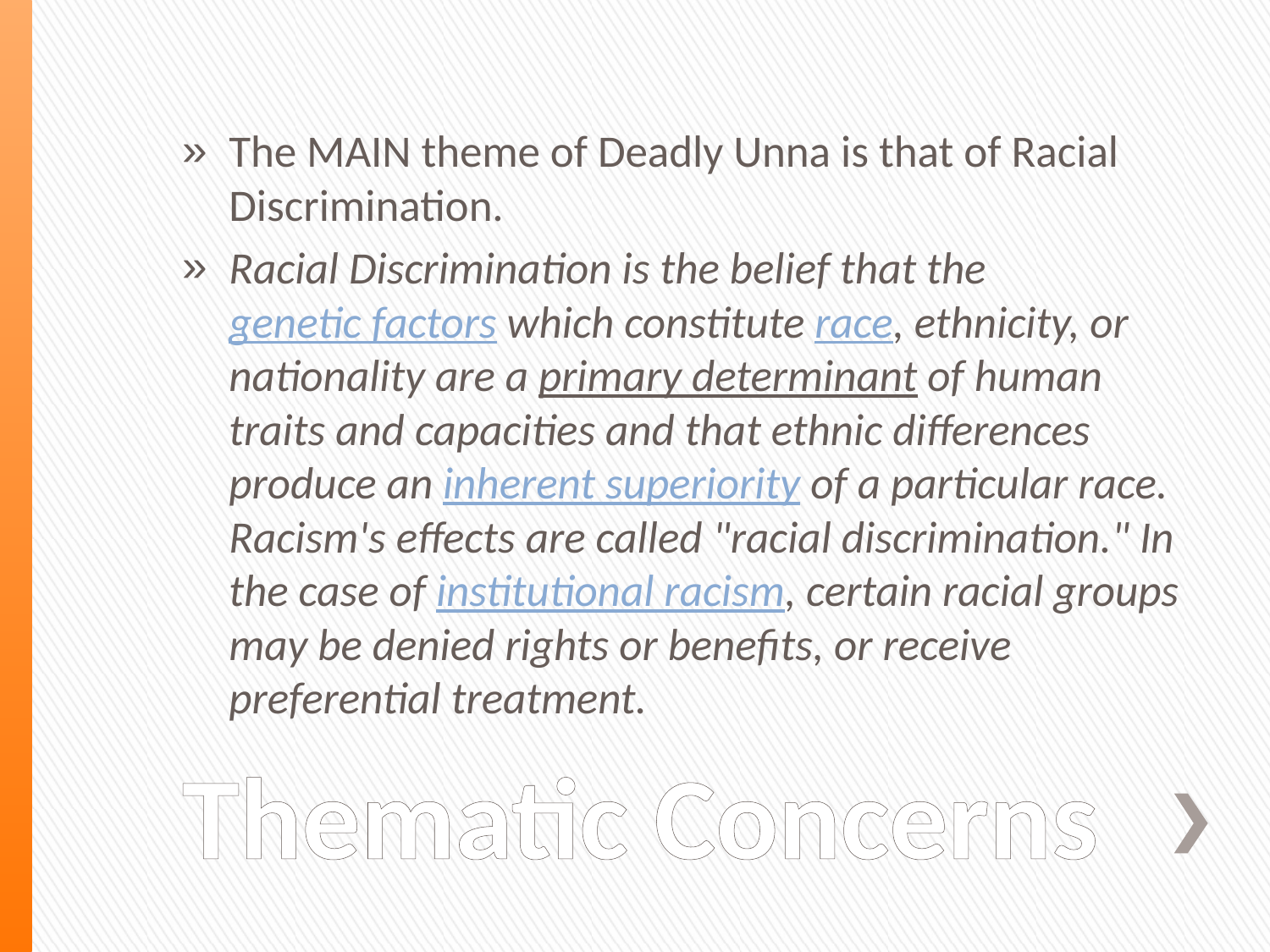

The MAIN theme of Deadly Unna is that of Racial Discrimination.
Racial Discrimination is the belief that the genetic factors which constitute race, ethnicity, or nationality are a primary determinant of human traits and capacities and that ethnic differences produce an inherent superiority of a particular race. Racism's effects are called "racial discrimination." In the case of institutional racism, certain racial groups may be denied rights or benefits, or receive preferential treatment.

# Thematic Concerns